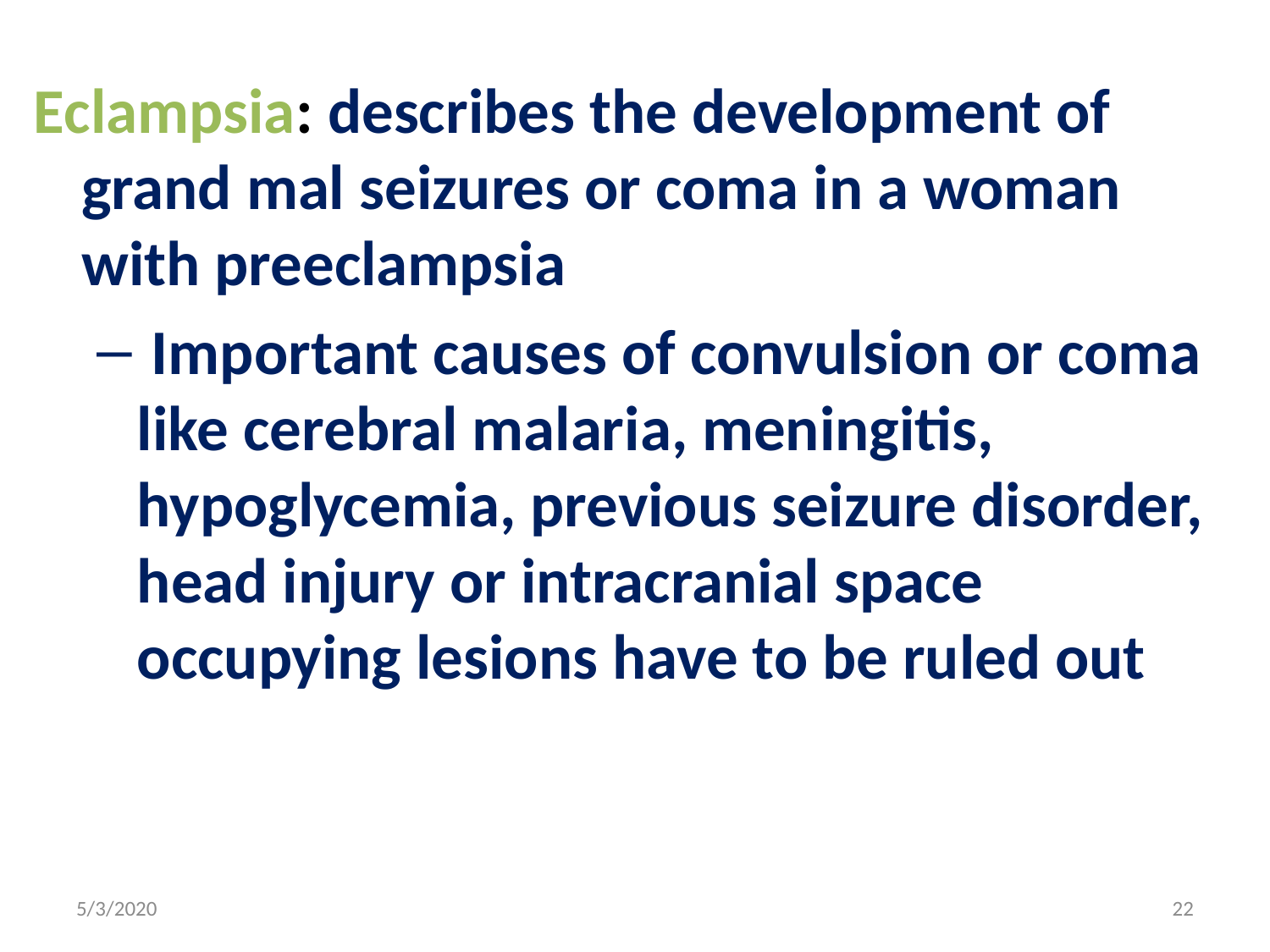

Eclampsia: describes the development of grand mal seizures or coma in a woman with preeclampsia
 Important causes of convulsion or coma like cerebral malaria, meningitis, hypoglycemia, previous seizure disorder, head injury or intracranial space occupying lesions have to be ruled out
5/3/2020
22